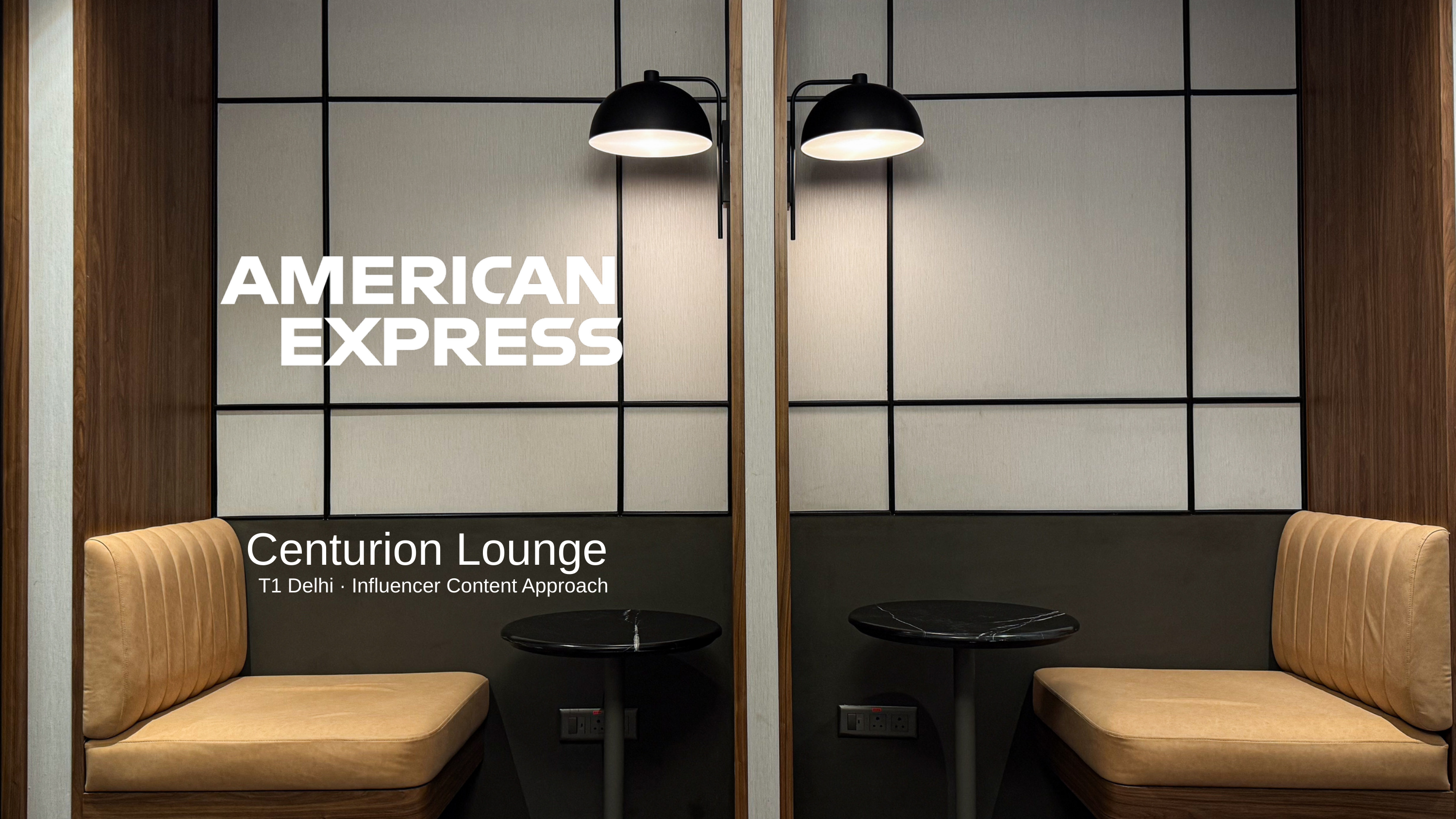

Centurion Lounge
T1 Delhi · Influencer Content Approach